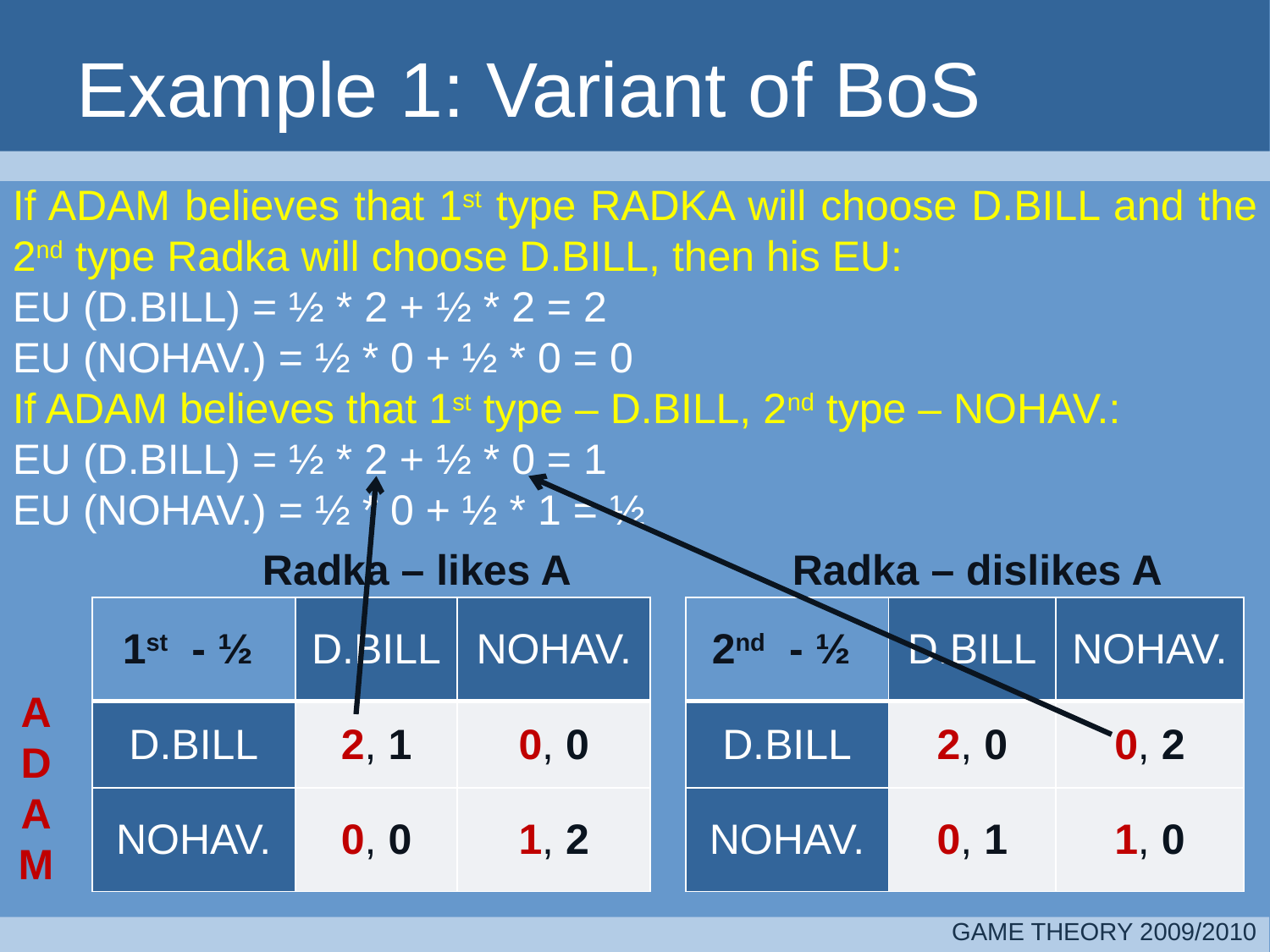

# Example 1: Variant of BoS
If ADAM believes that 1st type RADKA will choose D.BILL and the 2nd type Radka will choose D.BILL, then his EU:
EU (D.BILL) = ½ * 2 + ½ * 2 = 2
EU (NOHAV.) = ½ * 0 + ½ * 0 = 0
If ADAM believes that 1st type – D.BILL, 2nd type – NOHAV.:
EU (D.BILL) = ½ * 2 + ½ * 0 = 1
EU (NOHAV.) = ½ * 0 + ½ * 1 = ½
Radka – likes A
Radka – dislikes A
| 1st - ½ | D.BILL | NOHAV. |
| --- | --- | --- |
| D.BILL | 2, 1 | 0, 0 |
| NOHAV. | 0, 0 | 1, 2 |
| 2nd - ½ | D.BILL | NOHAV. |
| --- | --- | --- |
| D.BILL | 2, 0 | 0, 2 |
| NOHAV. | 0, 1 | 1, 0 |
ADAM
GAME THEORY 2009/2010